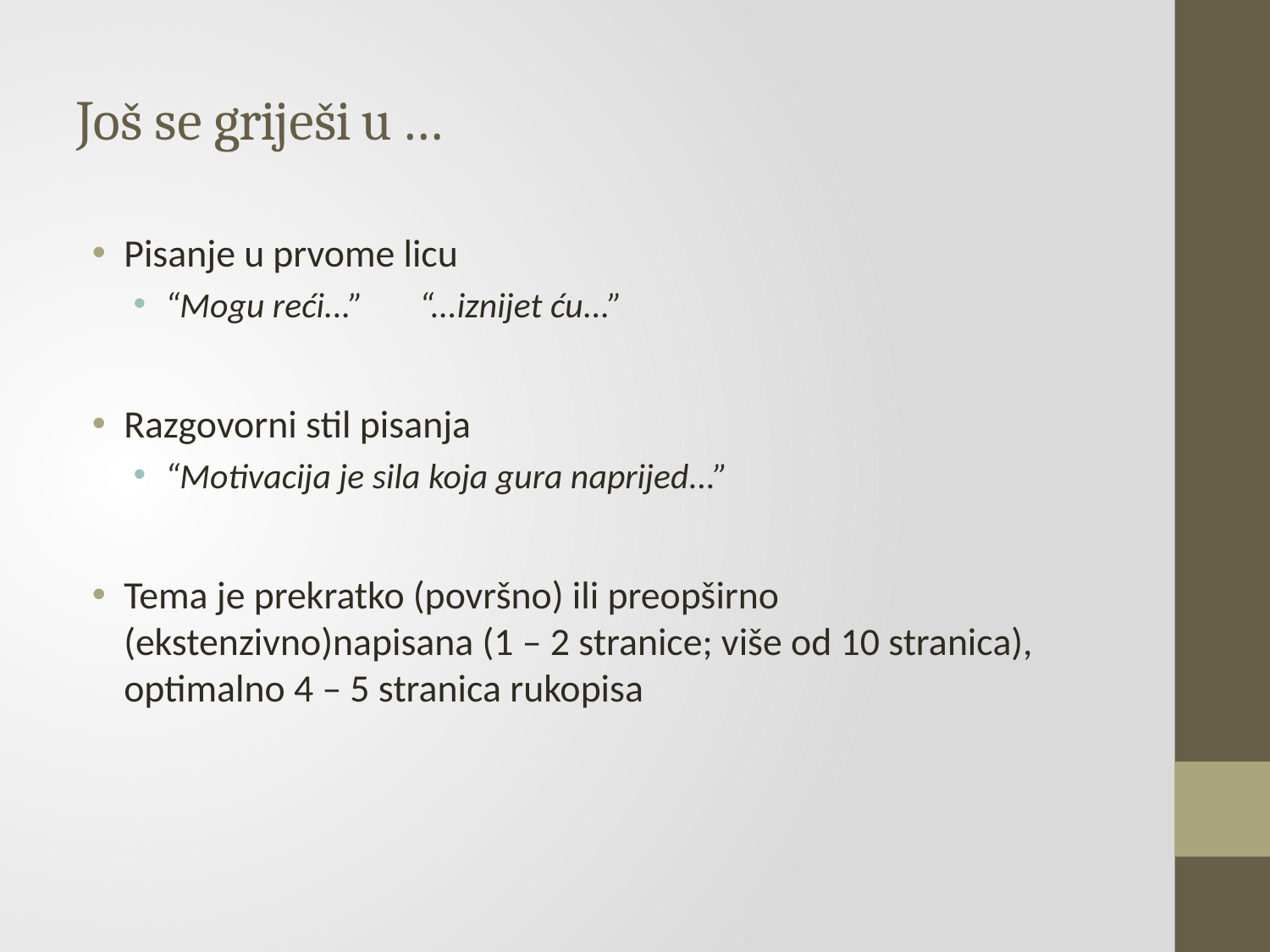

# Još se griješi u …
Pisanje u prvome licu
“Mogu reći...” 	“...iznijet ću...”

Razgovorni stil pisanja
“Motivacija je sila koja gura naprijed...”

Tema je prekratko (površno) ili preopširno (ekstenzivno)napisana (1 – 2 stranice; više od 10 stranica), optimalno 4 – 5 stranica rukopisa